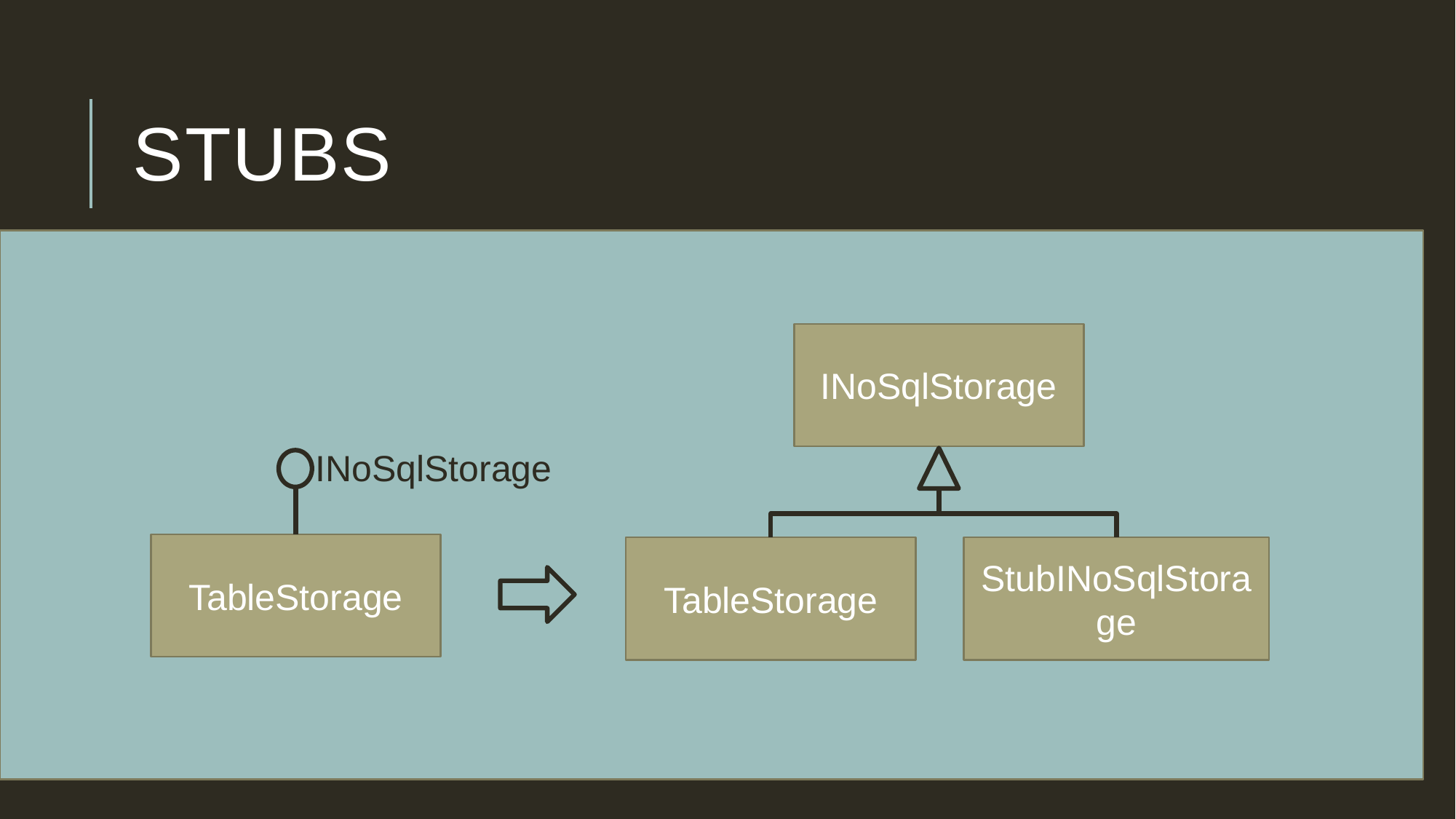

# stubs

INoSqlStorage
INoSqlStorage

TableStorage
TableStorage
StubINoSqlStorage